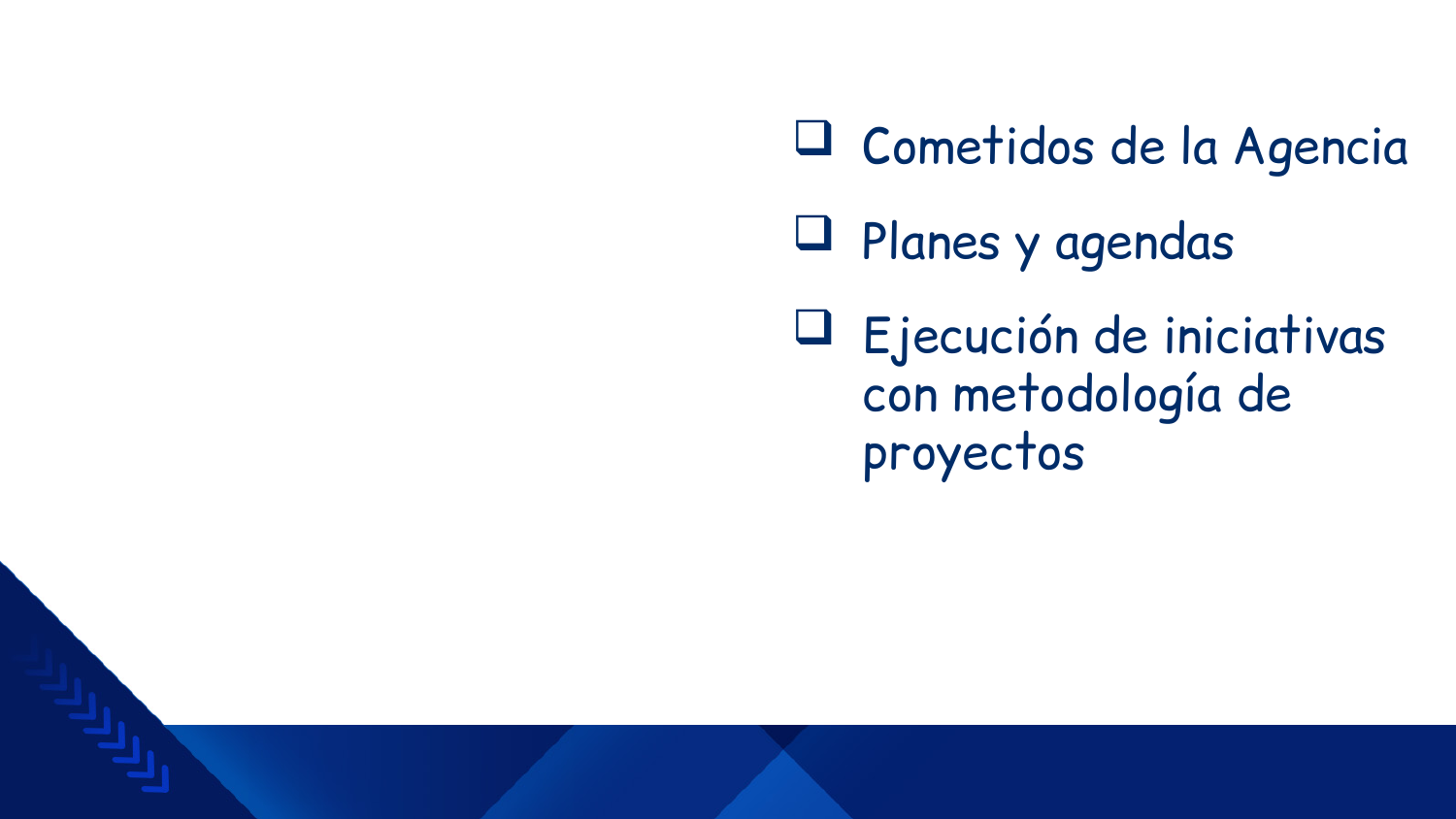

Cometidos de la Agencia
Planes y agendas
Ejecución de iniciativas con metodología de proyectos